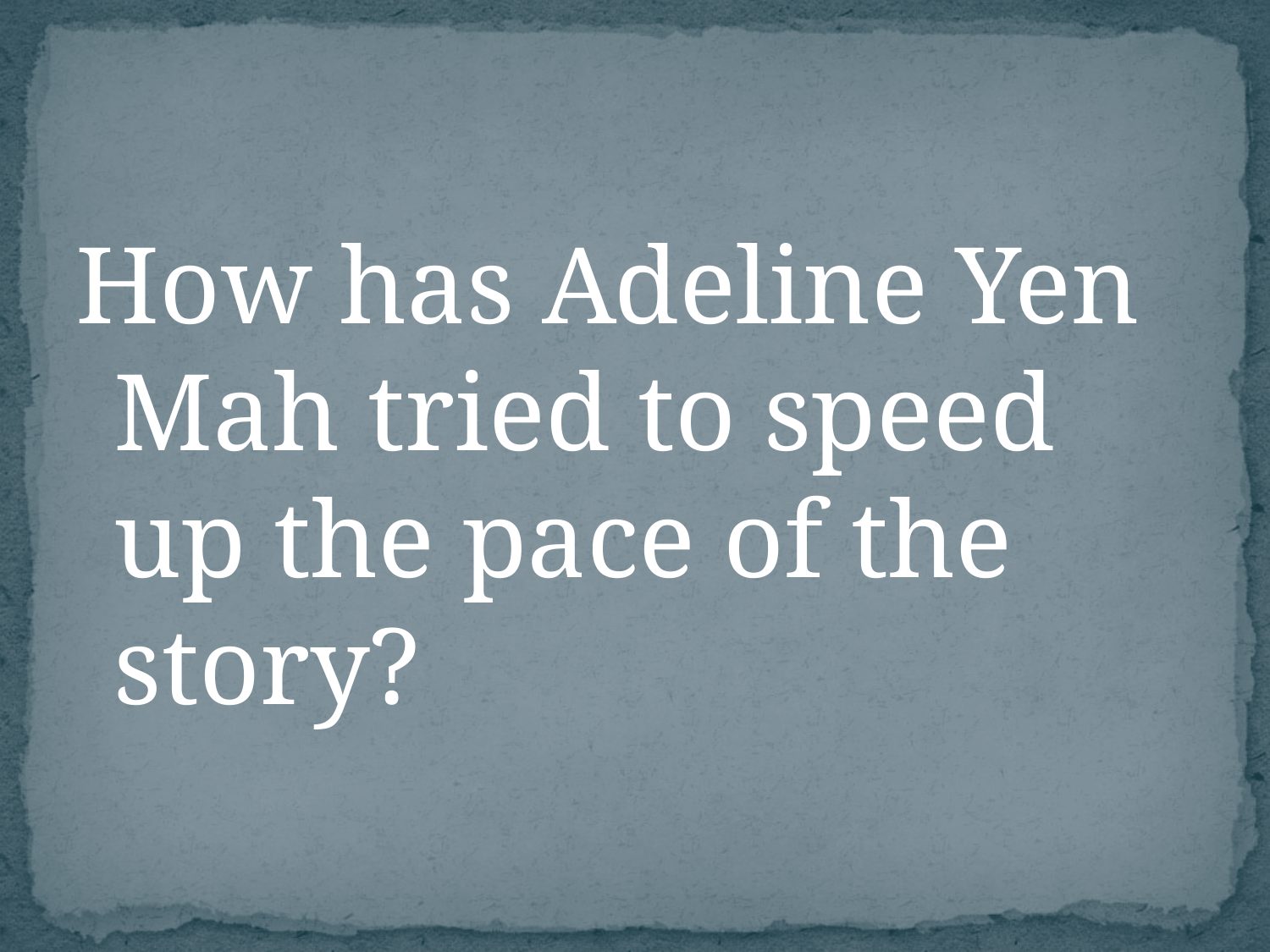

How has Adeline Yen Mah tried to speed up the pace of the story?